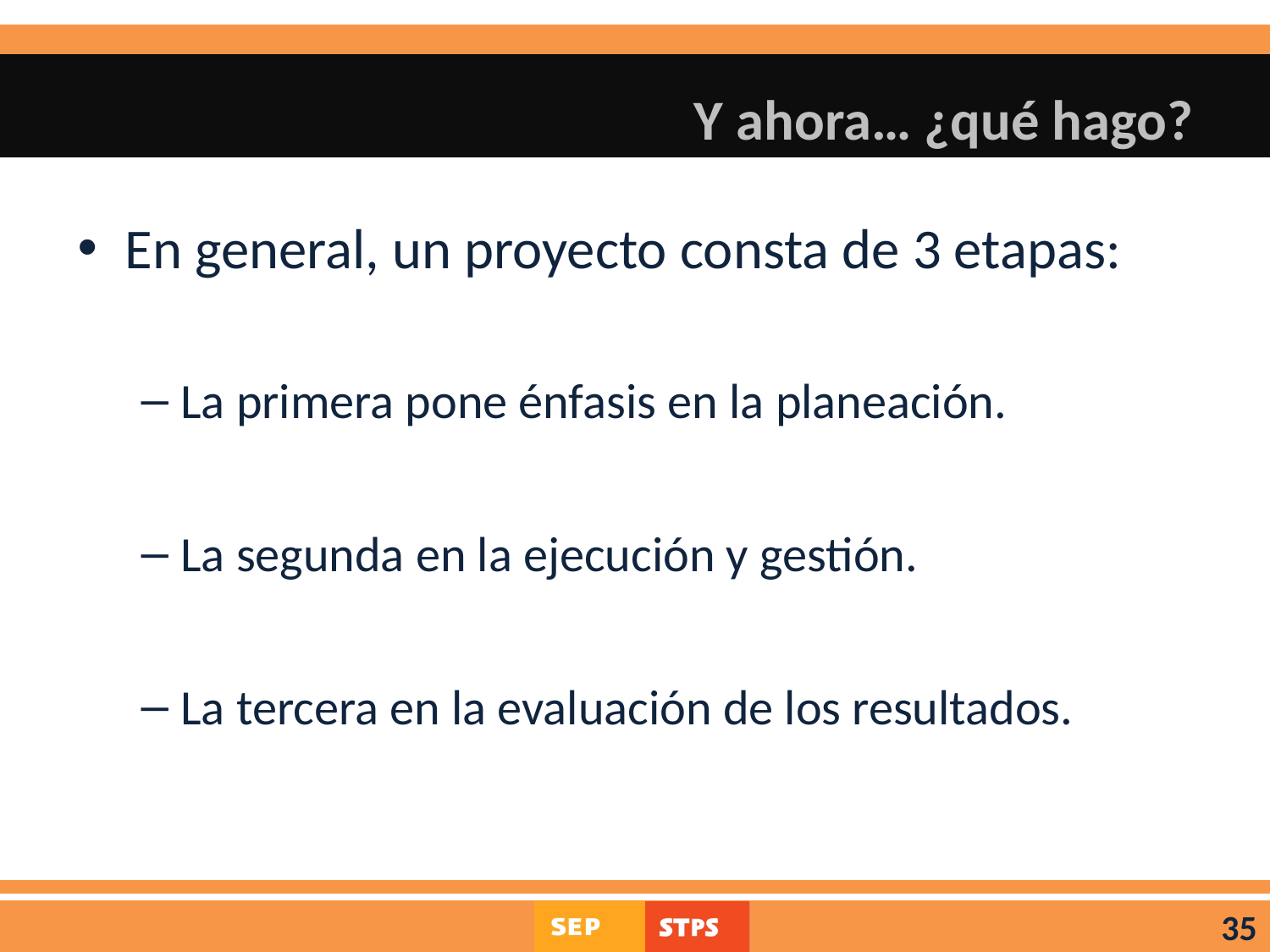

# Y ahora… ¿qué hago?
En general, un proyecto consta de 3 etapas:

La primera pone énfasis en la planeación.

La segunda en la ejecución y gestión.

La tercera en la evaluación de los resultados.
35